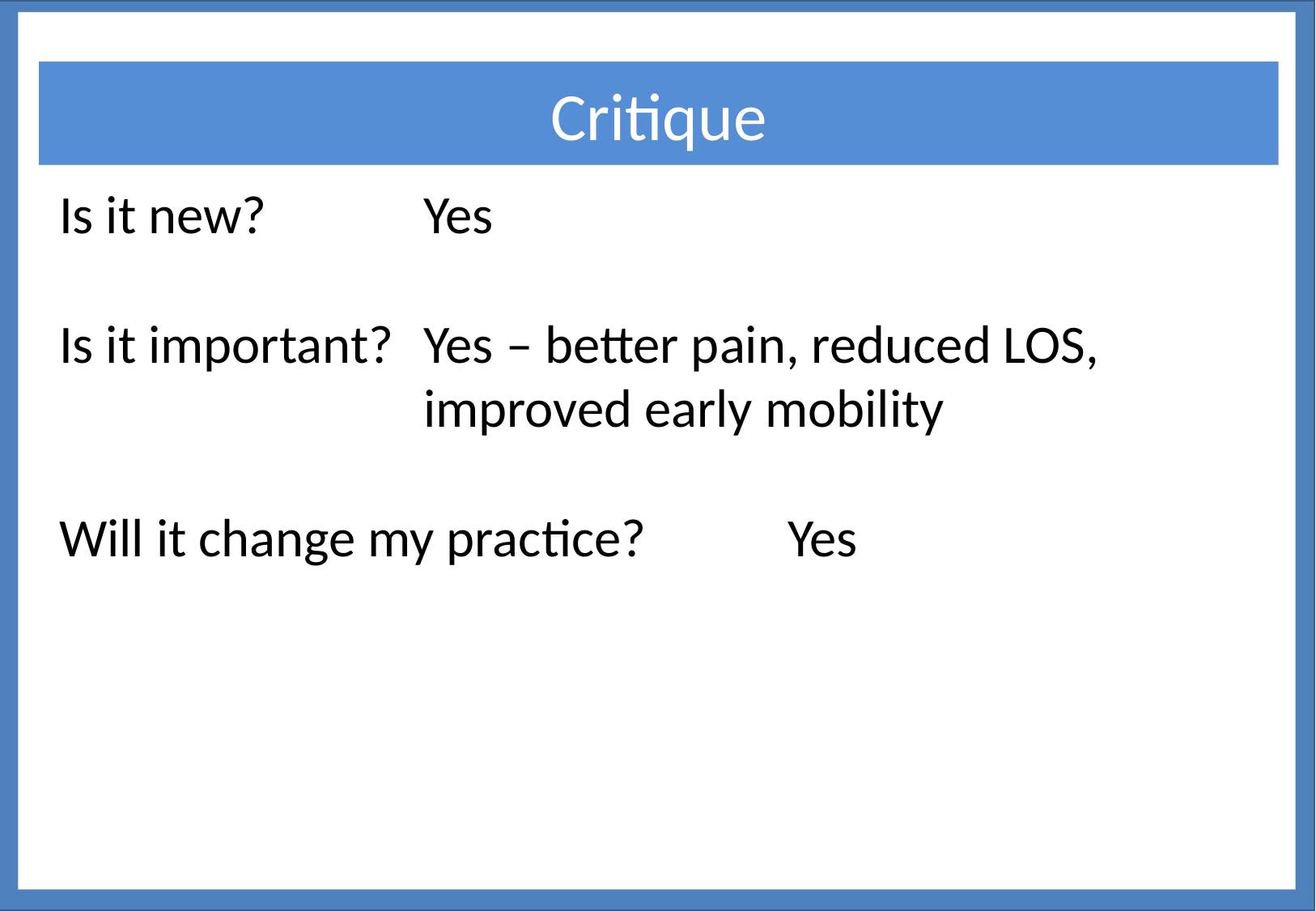

v
Critique
Is it new? 		Yes

Is it important? 	Yes – better pain, reduced LOS, 				improved early mobility

Will it change my practice?		Yes